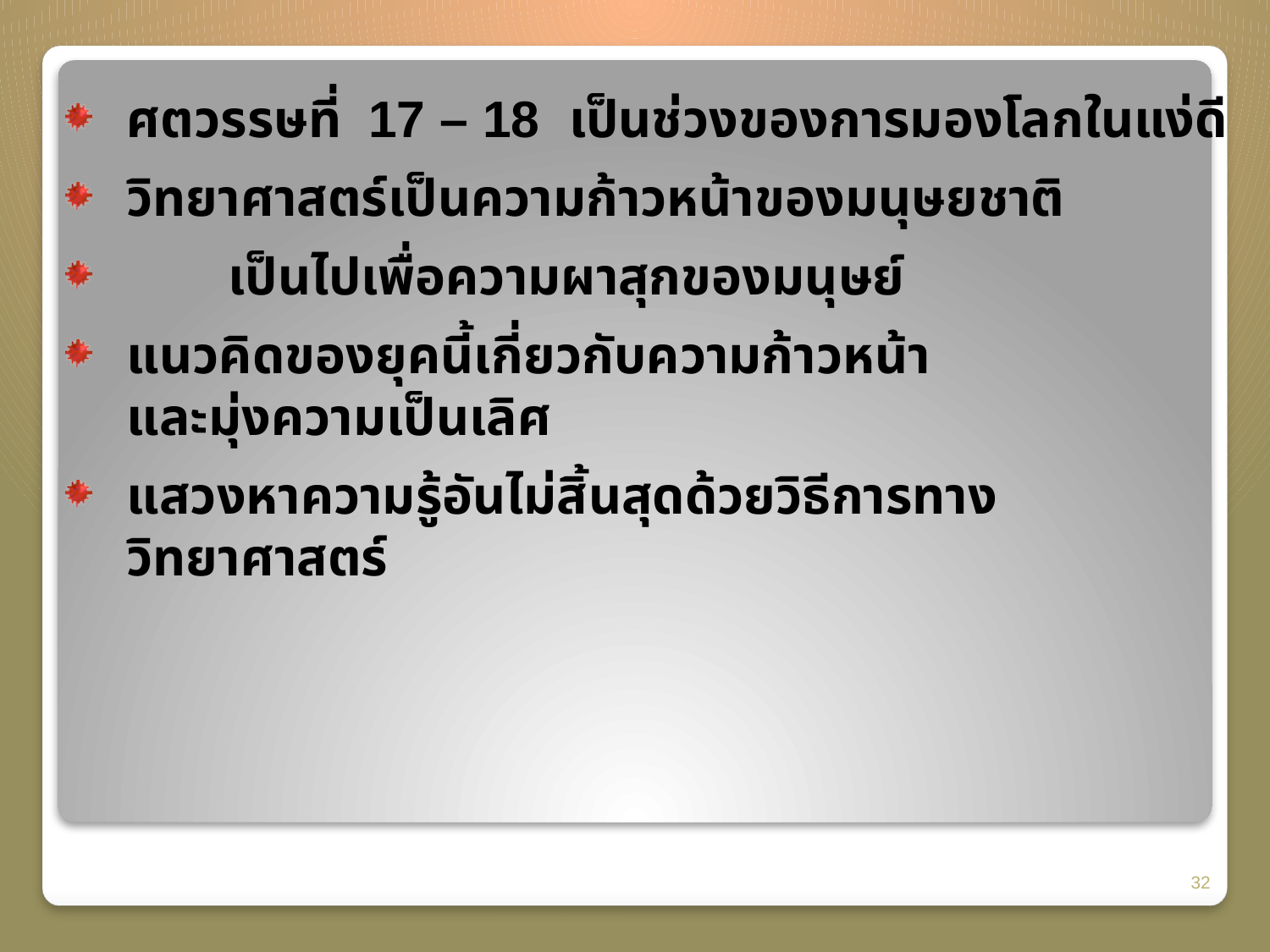

ศตวรรษที่  17 – 18  เป็นช่วงของการมองโลกในแง่ดี
วิทยาศาสตร์เป็นความก้าวหน้าของมนุษยชาติ
	เป็นไปเพื่อความผาสุกของมนุษย์
แนวคิดของยุคนี้เกี่ยวกับความก้าวหน้า
	และมุ่งความเป็นเลิศ
แสวงหาความรู้อันไม่สิ้นสุดด้วยวิธีการทางวิทยาศาสตร์
32